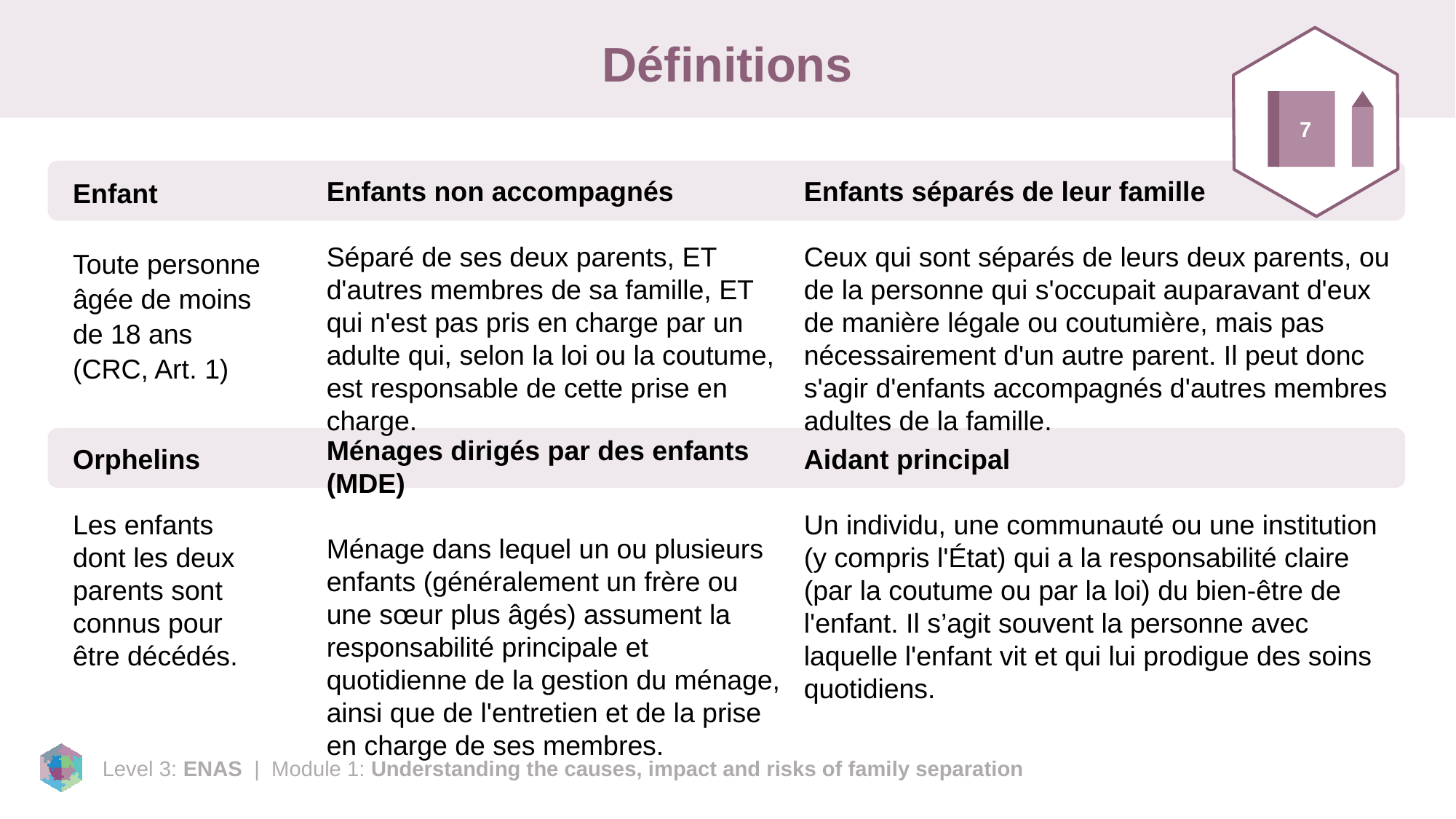

# Définitions

7

Enfant

Toute personne âgée de moins de 18 ans (CRC, Art. 1)
Enfants non accompagnés

Séparé de ses deux parents, ET d'autres membres de sa famille, ET qui n'est pas pris en charge par un adulte qui, selon la loi ou la coutume, est responsable de cette prise en charge.
Enfants séparés de leur famille

Ceux qui sont séparés de leurs deux parents, ou de la personne qui s'occupait auparavant d'eux de manière légale ou coutumière, mais pas nécessairement d'un autre parent. Il peut donc s'agir d'enfants accompagnés d'autres membres adultes de la famille.
Ménages dirigés par des enfants (MDE)

Ménage dans lequel un ou plusieurs enfants (généralement un frère ou une sœur plus âgés) assument la responsabilité principale et quotidienne de la gestion du ménage, ainsi que de l'entretien et de la prise en charge de ses membres.

Orphelins

Les enfants dont les deux parents sont connus pour être décédés.
Aidant principal

Un individu, une communauté ou une institution (y compris l'État) qui a la responsabilité claire  (par la coutume ou par la loi) du bien-être de l'enfant. Il s’agit souvent la personne avec laquelle l'enfant vit et qui lui prodigue des soins quotidiens.